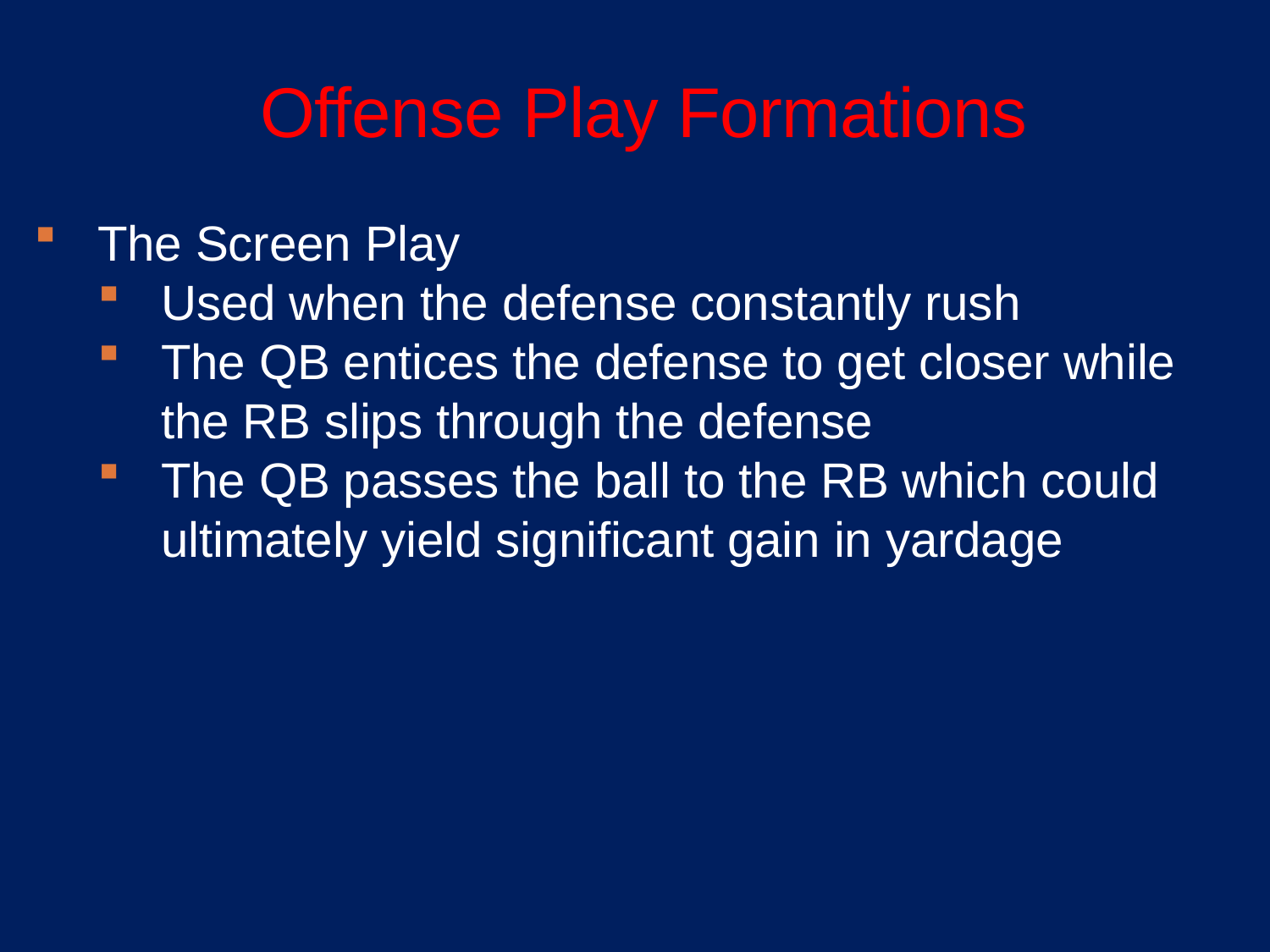

# Offense Play Formations
The Screen Play
Used when the defense constantly rush
The QB entices the defense to get closer while the RB slips through the defense
The QB passes the ball to the RB which could ultimately yield significant gain in yardage